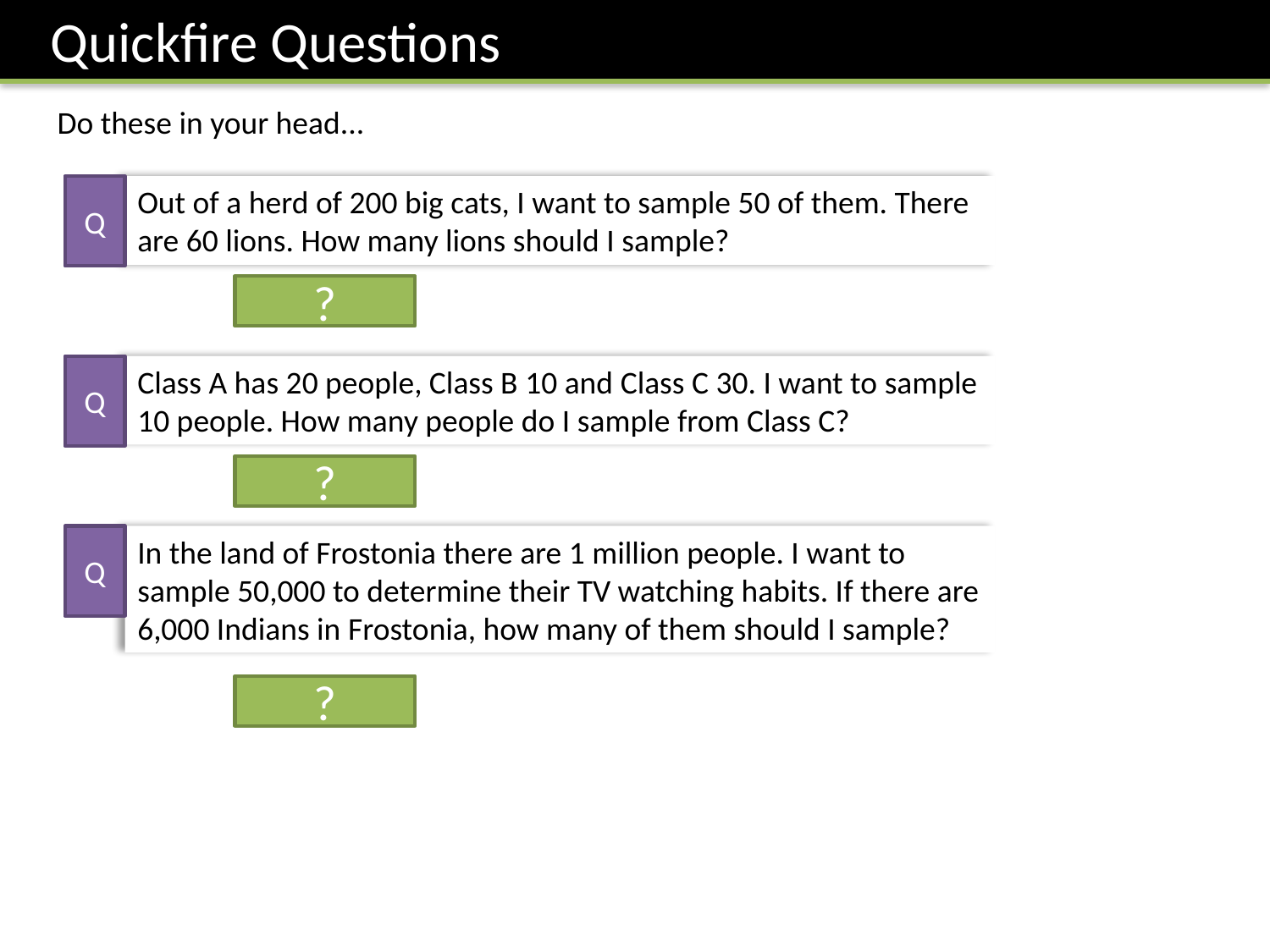

Quickfire Questions
Do these in your head...
Q
Out of a herd of 200 big cats, I want to sample 50 of them. There are 60 lions. How many lions should I sample?
15 lions.
?
Q
Class A has 20 people, Class B 10 and Class C 30. I want to sample 10 people. How many people do I sample from Class C?
5 people
?
Q
In the land of Frostonia there are 1 million people. I want to sample 50,000 to determine their TV watching habits. If there are 6,000 Indians in Frostonia, how many of them should I sample?
300 Indians.
?